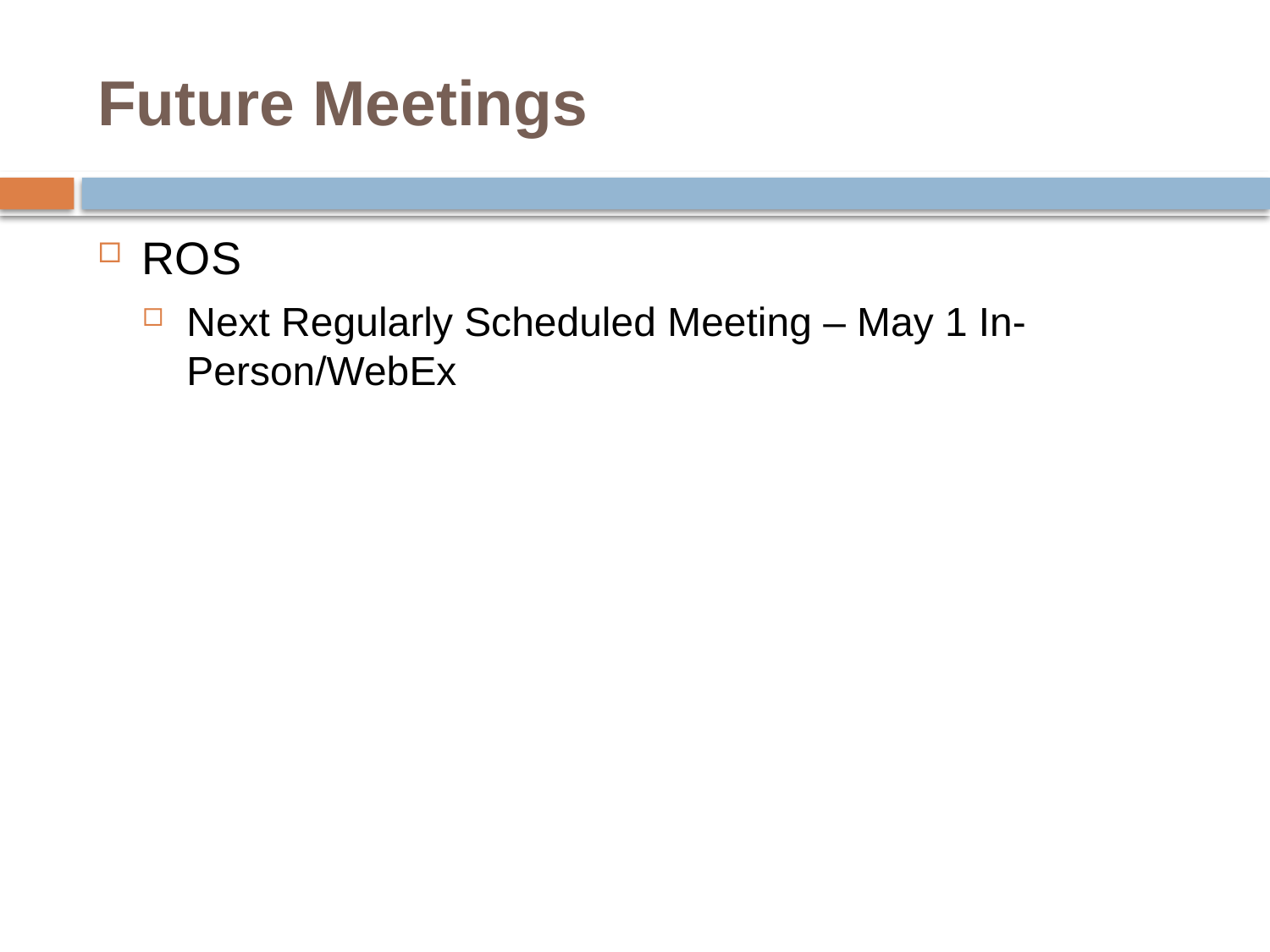

# Future Meetings
ROS
Next Regularly Scheduled Meeting – May 1 In- Person/WebEx